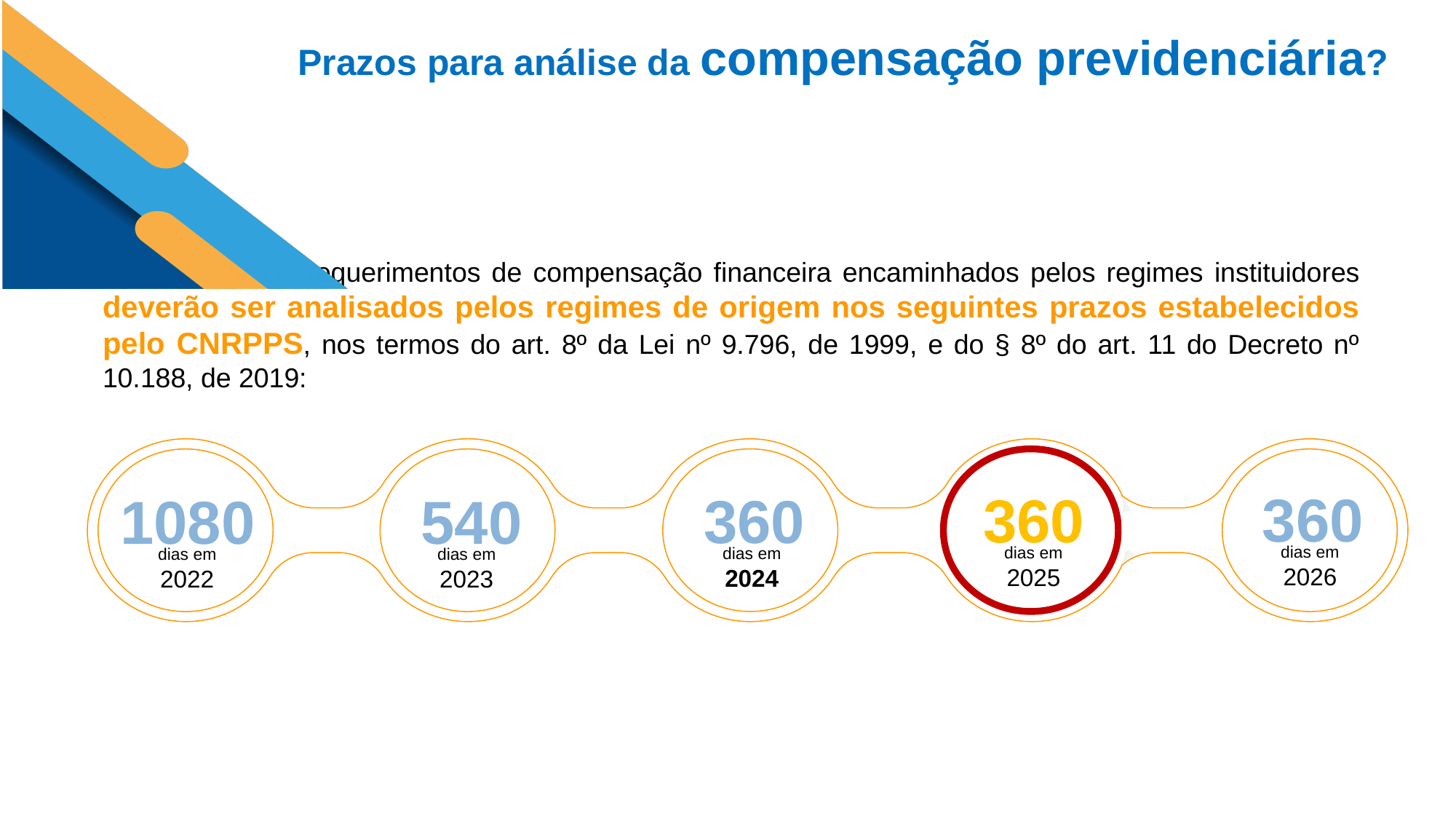

Prazos para análise da compensação previdenciária?
     Art. 45. Os requerimentos de compensação financeira encaminhados pelos regimes instituidores deverão ser analisados pelos regimes de origem nos seguintes prazos estabelecidos pelo CNRPPS, nos termos do art. 8º da Lei nº 9.796, de 1999, e do § 8º do art. 11 do Decreto nº 10.188, de 2019:

360
 360
 360
1080
 540

dias em
2026
dias em
2025
dias em
2024
dias em
2022
dias em
2023